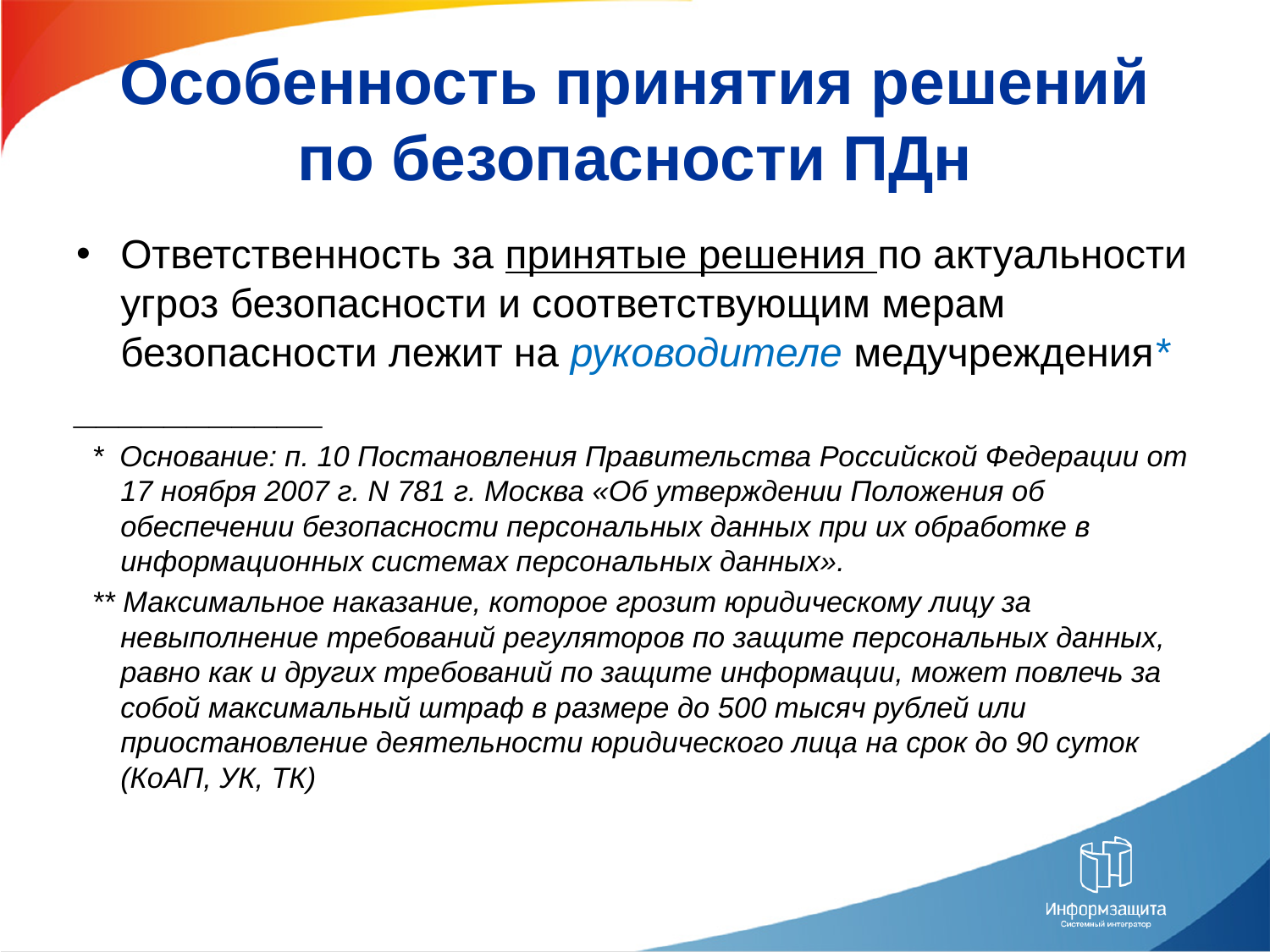

# Особенность принятия решений по безопасности ПДн
Ответственность за принятые решения по актуальности угроз безопасности и соответствующим мерам безопасности лежит на руководителе медучреждения*
___________
  *  Основание: п. 10 Постановления Правительства Российской Федерации от 17 ноября 2007 г. N 781 г. Москва «Об утверждении Положения об обеспечении безопасности персональных данных при их обработке в информационных системах персональных данных».
  ** Максимальное наказание, которое грозит юридическому лицу за невыполнение требований регуляторов по защите персональных данных, равно как и других требований по защите информации, может повлечь за собой максимальный штраф в размере до 500 тысяч рублей или приостановление деятельности юридического лица на срок до 90 суток (КоАП, УК, ТК)